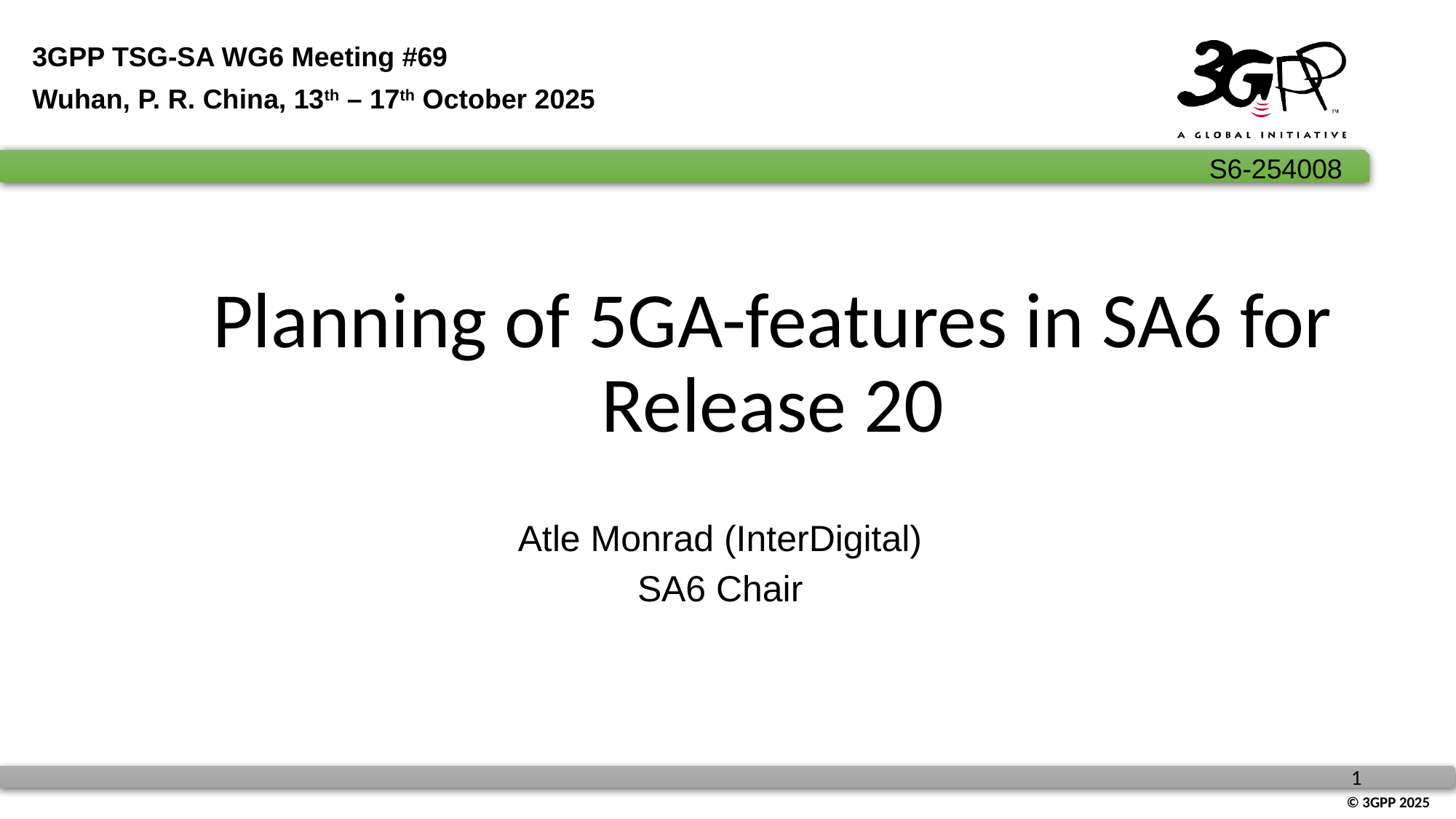

3GPP TSG-SA WG6 Meeting #69
Wuhan, P. R. China, 13th – 17th October 2025
# Planning of 5GA-features in SA6 for Release 20
Atle Monrad (InterDigital)
SA6 Chair